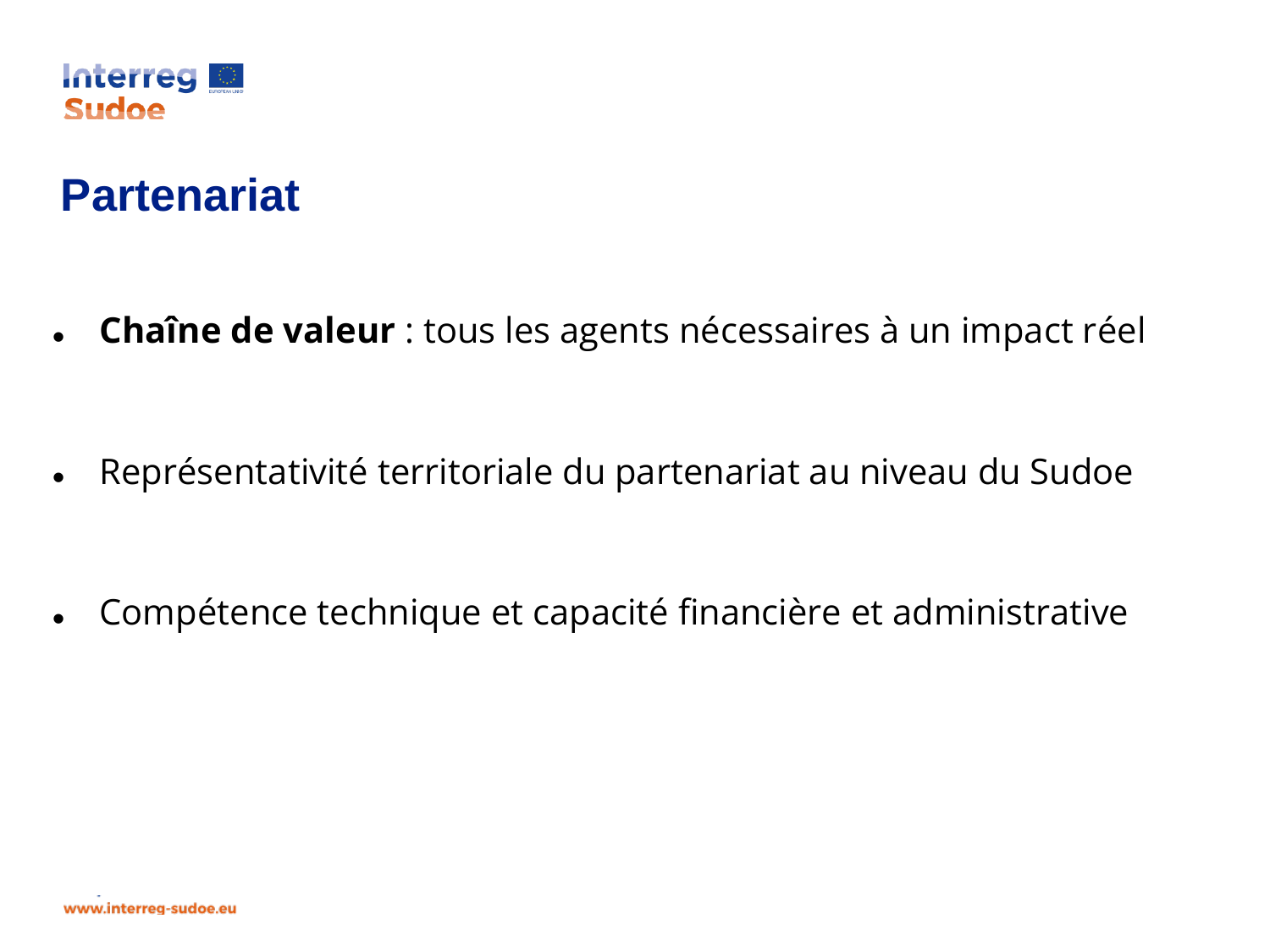

Chaîne de valeur : tous les agents nécessaires à un impact réel

Représentativité territoriale du partenariat au niveau du Sudoe

Compétence technique et capacité financière et administrative
# Partenariat